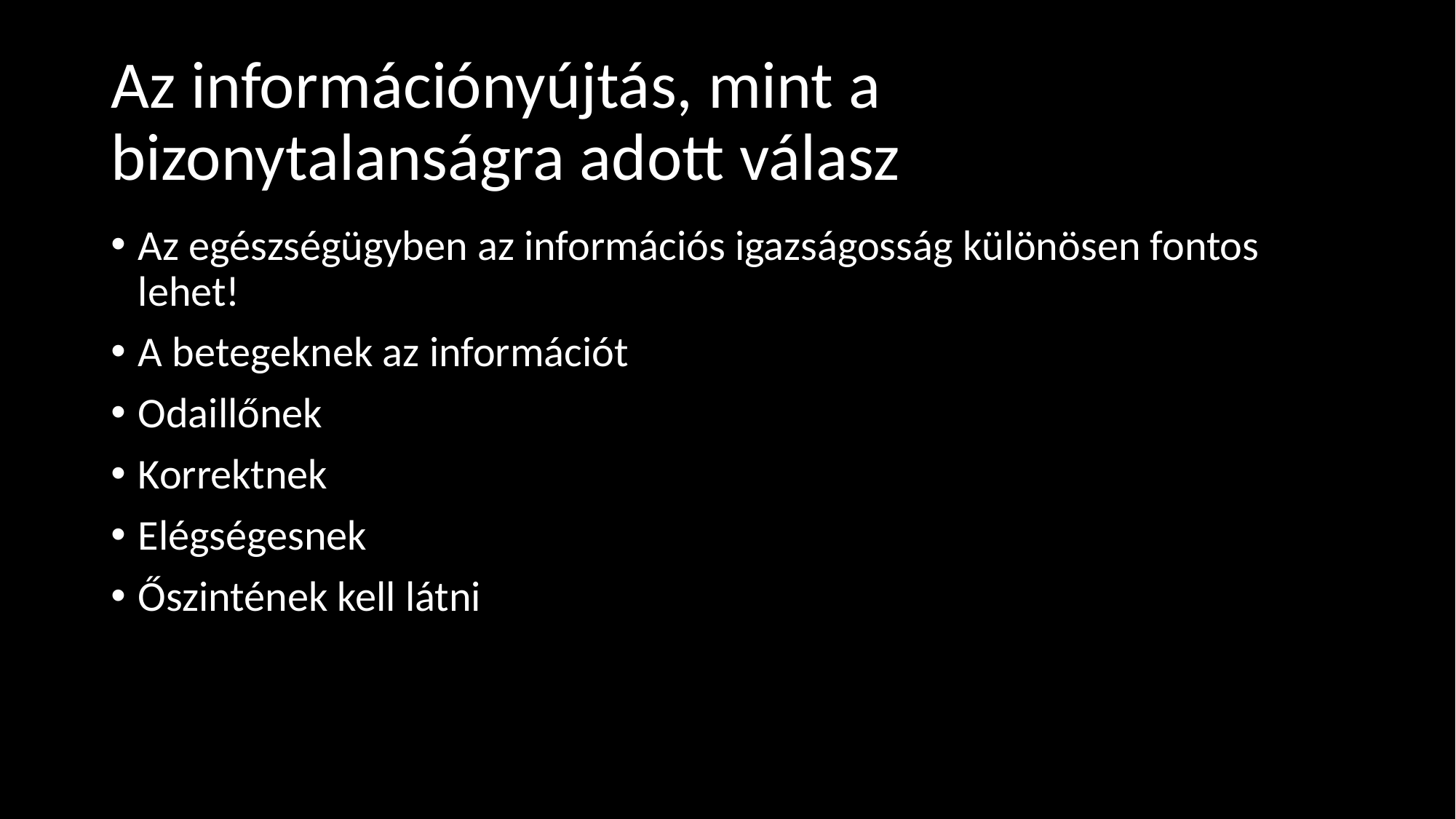

# Az információnyújtás, mint a bizonytalanságra adott válasz
Az egészségügyben az információs igazságosság különösen fontos lehet!
A betegeknek az információt
Odaillőnek
Korrektnek
Elégségesnek
Őszintének kell látni